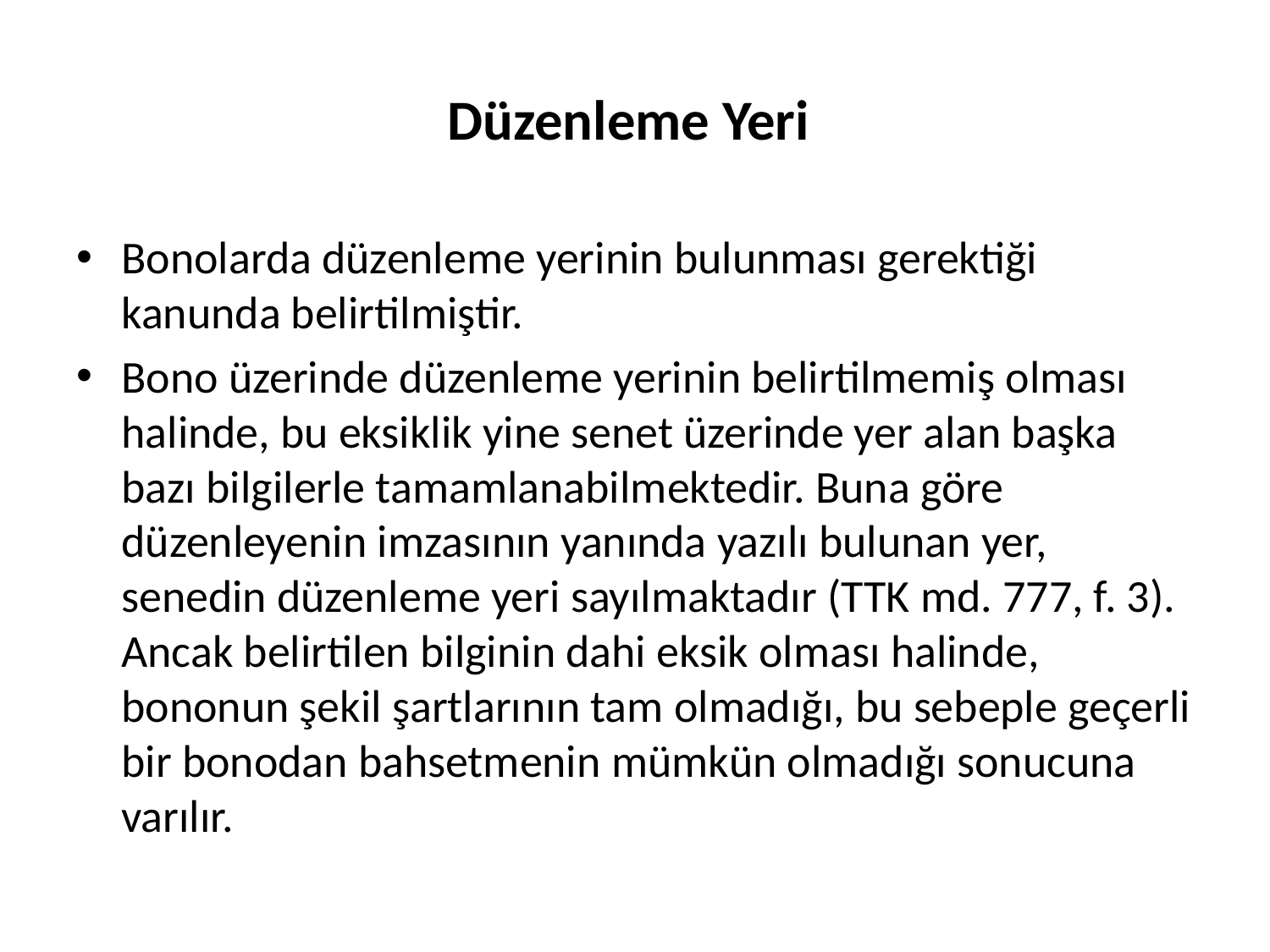

# Düzenleme Yeri
Bonolarda düzenleme yerinin bulunması gerektiği kanunda belirtilmiştir.
Bono üzerinde düzenleme yerinin belirtilmemiş olması halinde, bu eksiklik yine senet üzerinde yer alan başka bazı bilgilerle tamamlanabilmektedir. Buna göre düzenleyenin imzasının yanında yazılı bulunan yer, senedin düzenleme yeri sayılmaktadır (TTK md. 777, f. 3). Ancak belirtilen bilginin dahi eksik olması halinde, bononun şekil şartlarının tam olmadığı, bu sebeple geçerli bir bonodan bahsetmenin mümkün olmadığı sonucuna varılır.